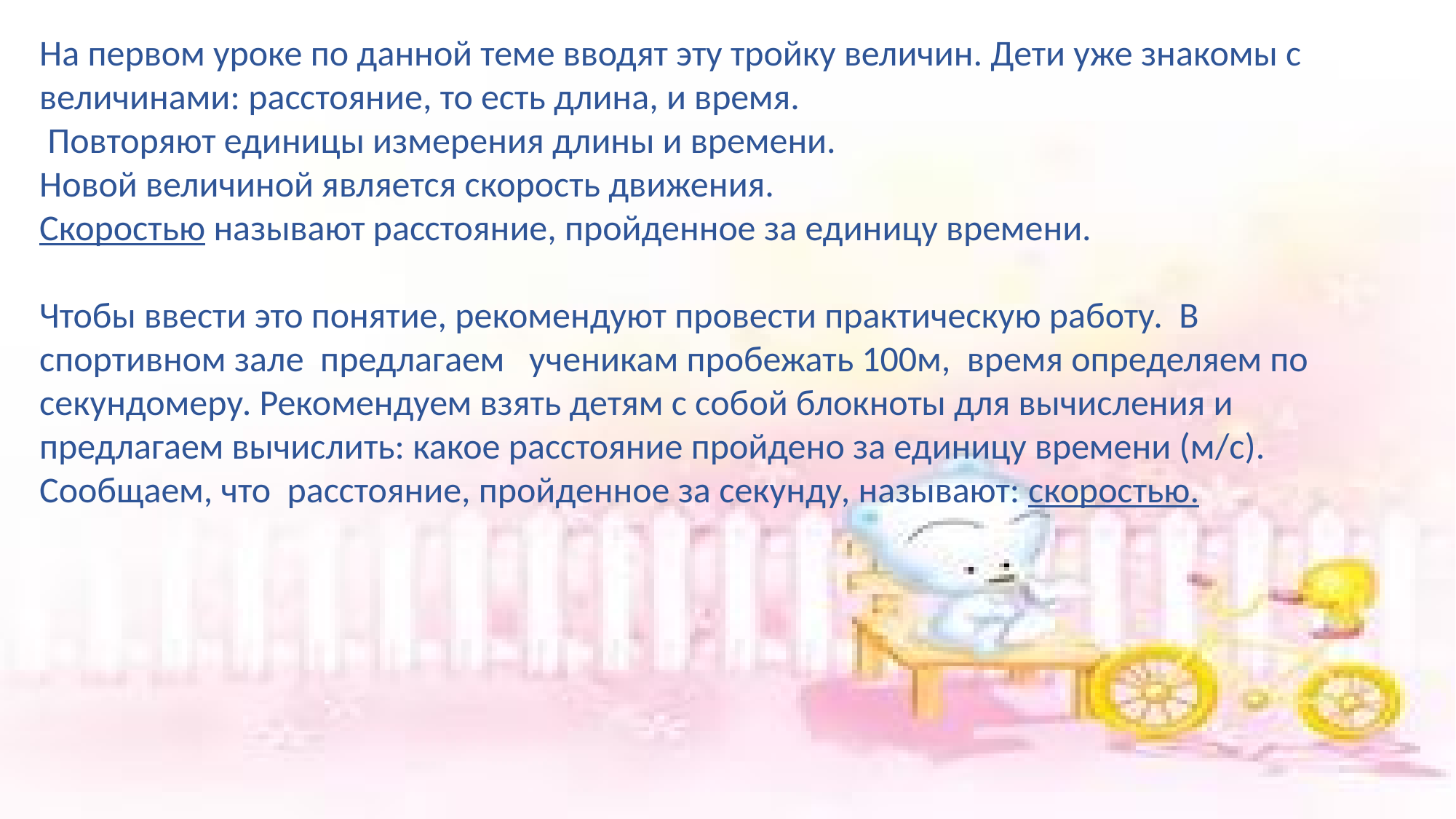

На первом уроке по данной теме вводят эту тройку величин. Дети уже знакомы с величинами: расстояние, то есть длина, и время.
 Повторяют единицы измерения длины и времени.
Новой величиной является скорость движения.
Скоростью называют расстояние, пройденное за единицу времени.

Чтобы ввести это понятие, рекомендуют провести практическую работу.  В спортивном зале  предлагаем   ученикам пробежать 100м,  время определяем по секундомеру. Рекомендуем взять детям с собой блокноты для вычисления и предлагаем вычислить: какое расстояние пройдено за единицу времени (м/с).
Сообщаем, что  расстояние, пройденное за секунду, называют: скоростью.